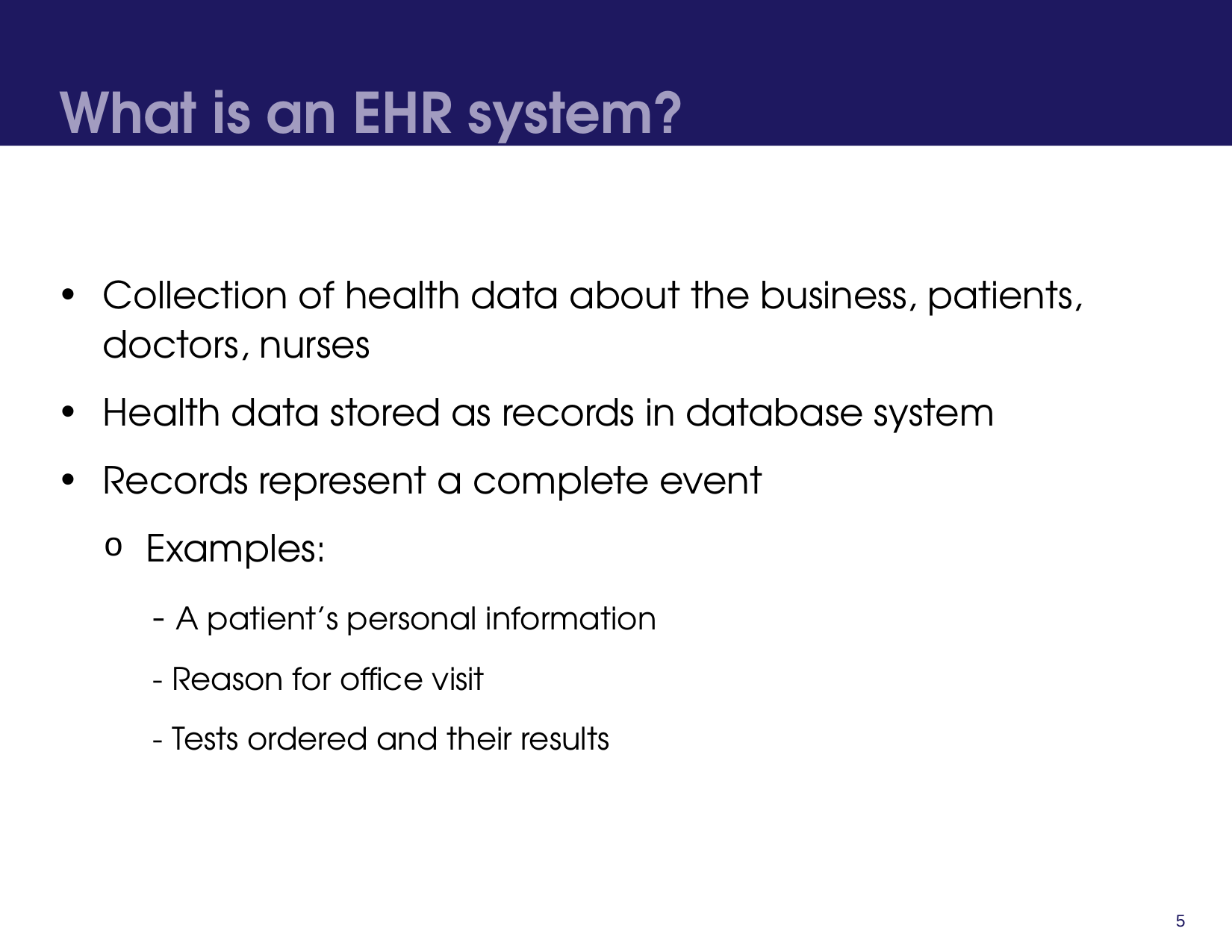

# What is an EHR system?
Collection of health data about the business, patients, doctors, nurses
Health data stored as records in database system
Records represent a complete event
Examples:
- A patient’s personal information
- Reason for office visit
- Tests ordered and their results
5